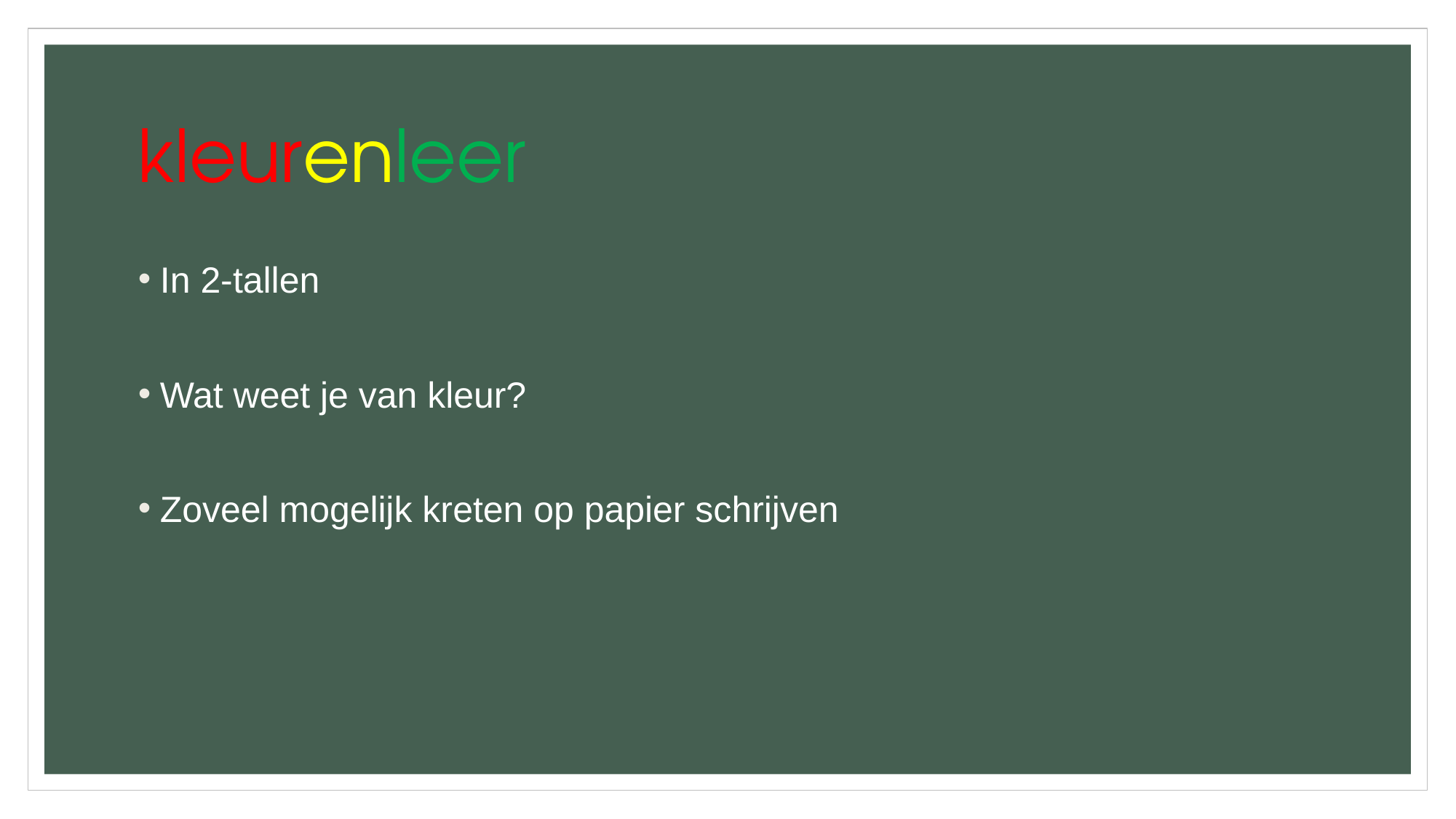

# kleurenleer
In 2-tallen

Wat weet je van kleur?

Zoveel mogelijk kreten op papier schrijven